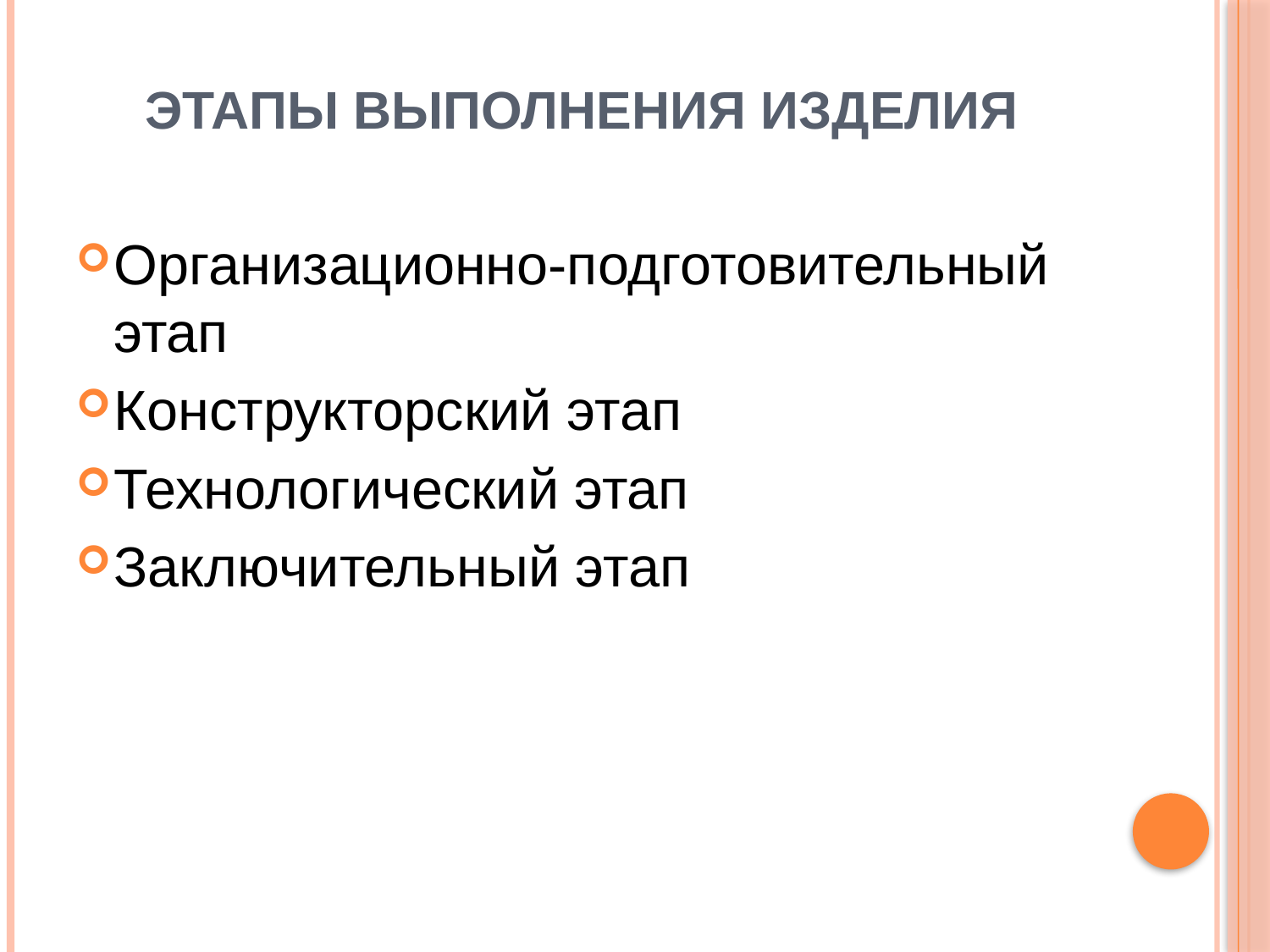

# Этапы выполнения изделия
Организационно-подготовительный этап
Конструкторский этап
Технологический этап
Заключительный этап